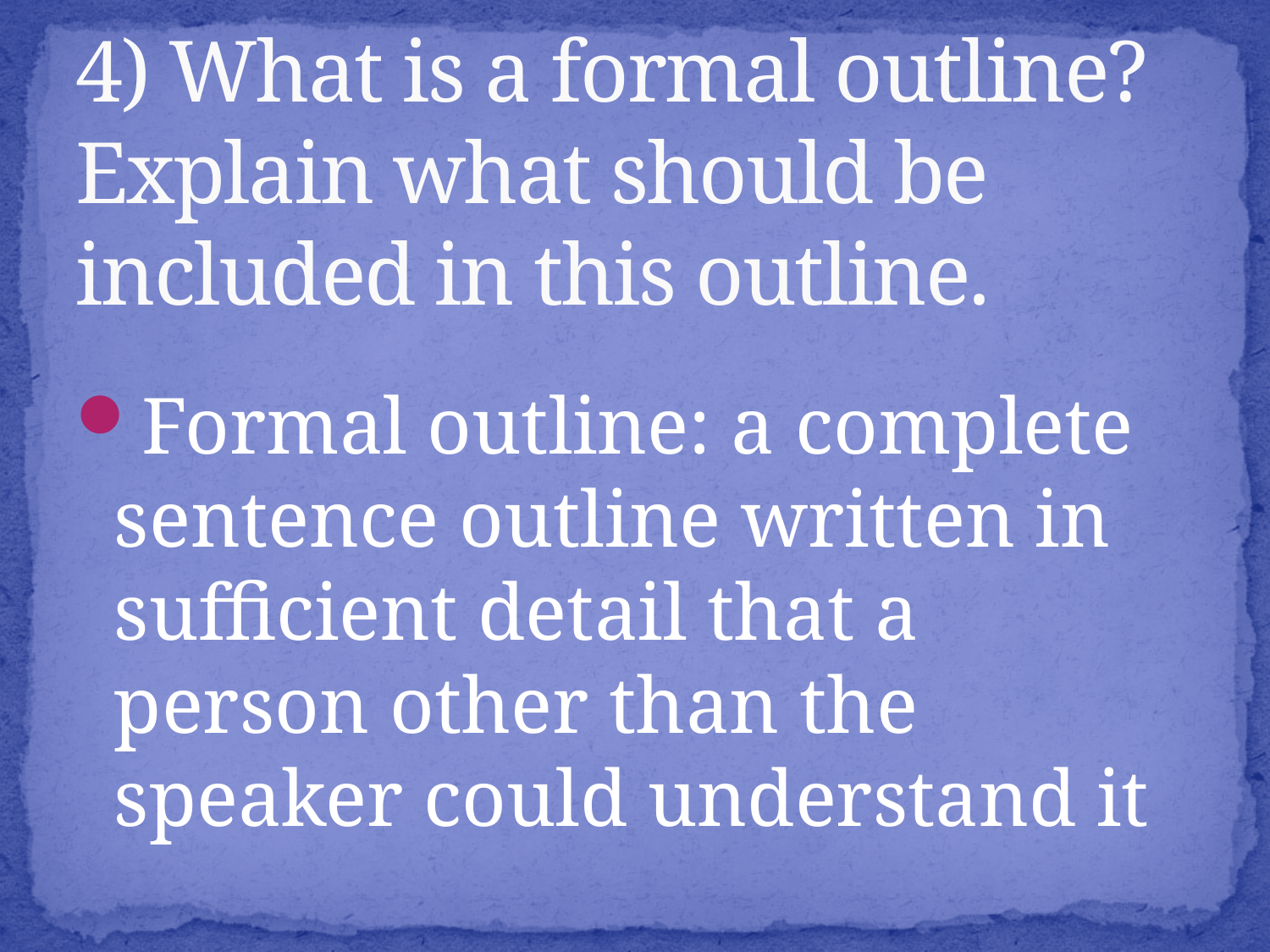

# 4) What is a formal outline?  Explain what should be included in this outline.
Formal outline: a complete sentence outline written in sufficient detail that a person other than the speaker could understand it